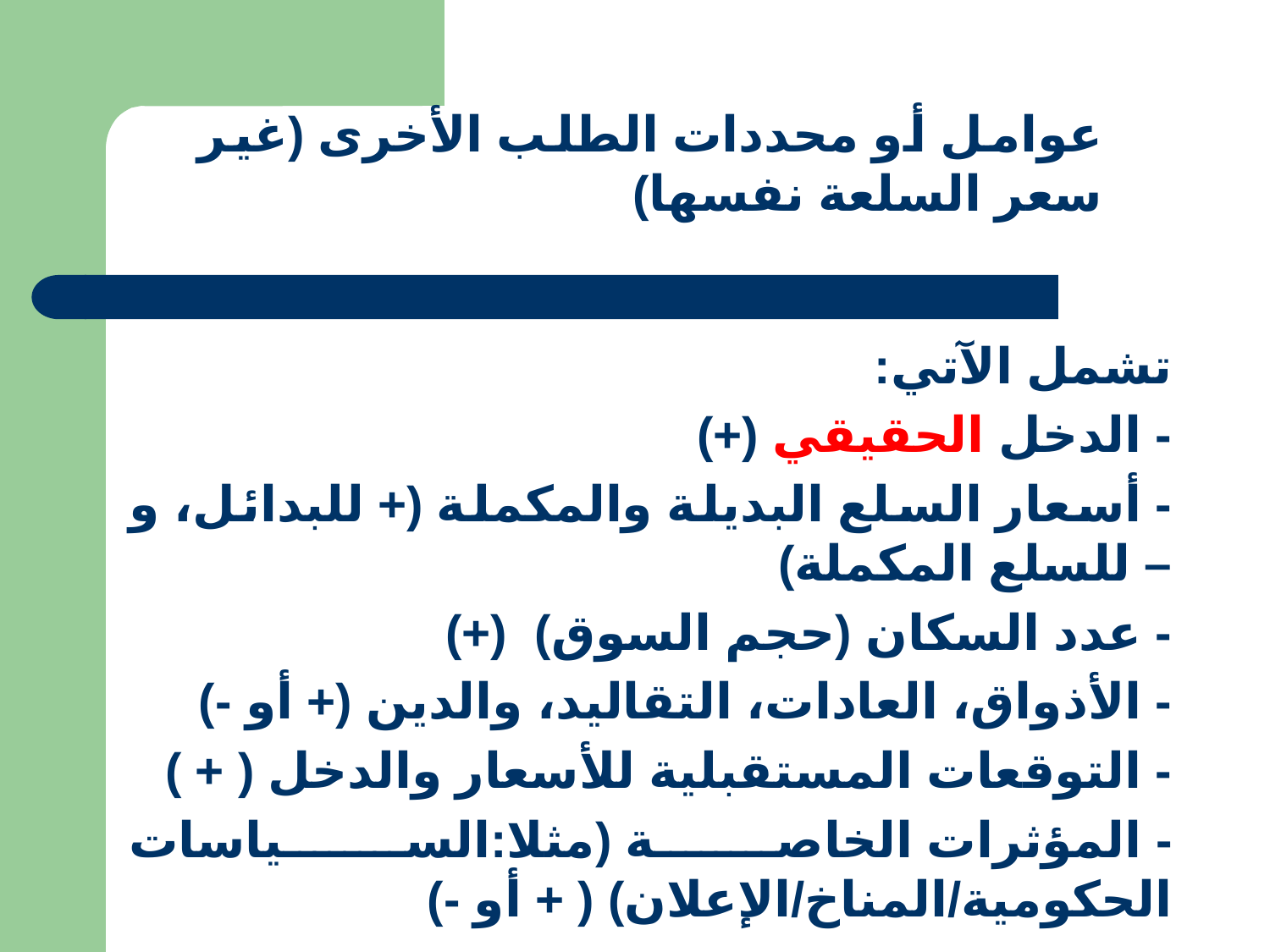

عوامل أو محددات الطلب الأخرى (غير سعر السلعة نفسها)
تشمل الآتي:
- الدخل الحقيقي (+)
- أسعار السلع البديلة والمكملة (+ للبدائل، و – للسلع المكملة)
- عدد السكان (حجم السوق)  (+)
- الأذواق، العادات، التقاليد، والدين (+ أو -)
- التوقعات المستقبلية للأسعار والدخل ( + )
- المؤثرات الخاصة (مثلا:السياسات الحكومية/المناخ/الإعلان) ( + أو -)